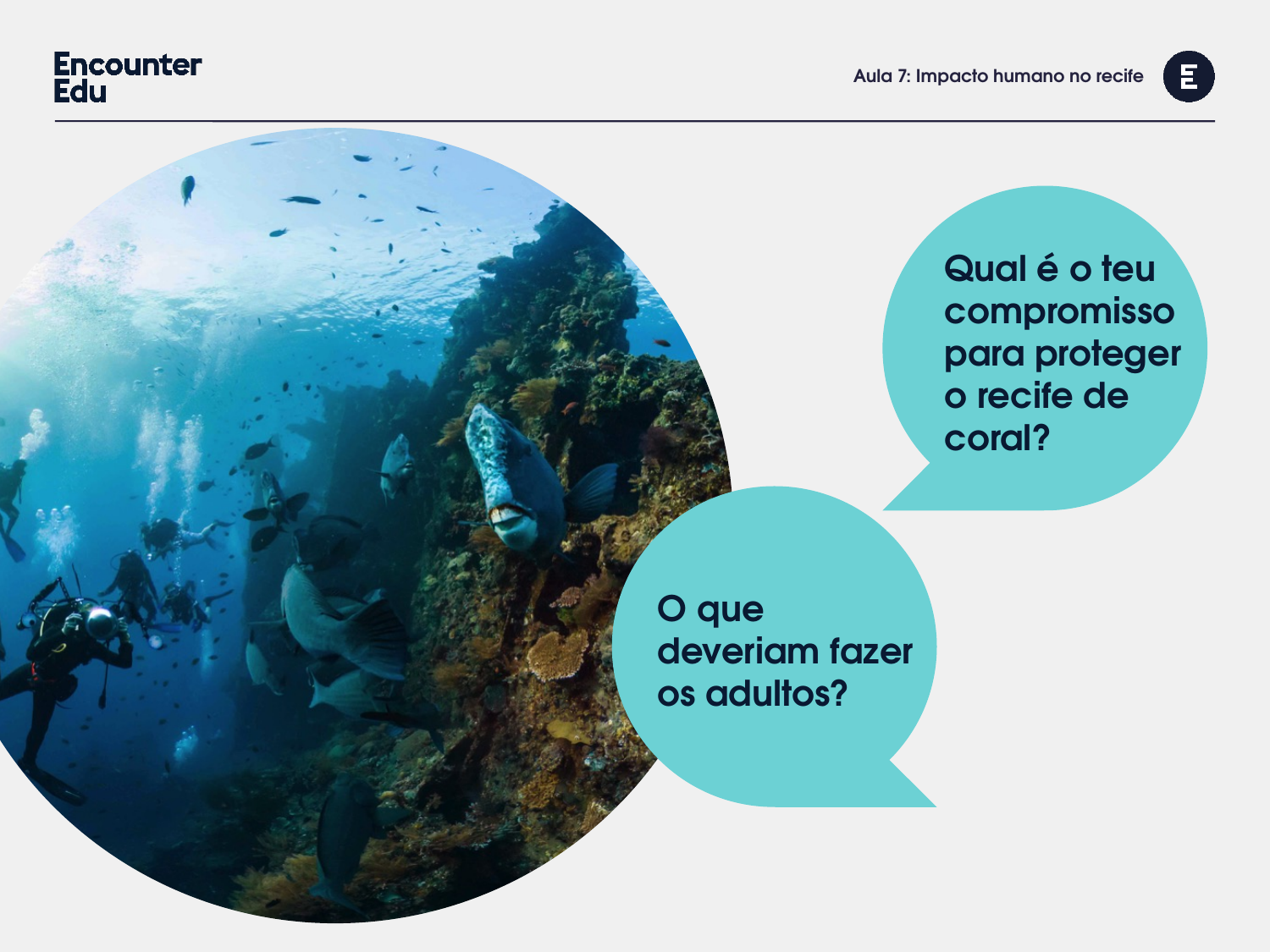

# Aula 7: Impacto humano no recife

Qual é o teu compromisso para proteger o recife de coral?

O que deveriam fazer os adultos?